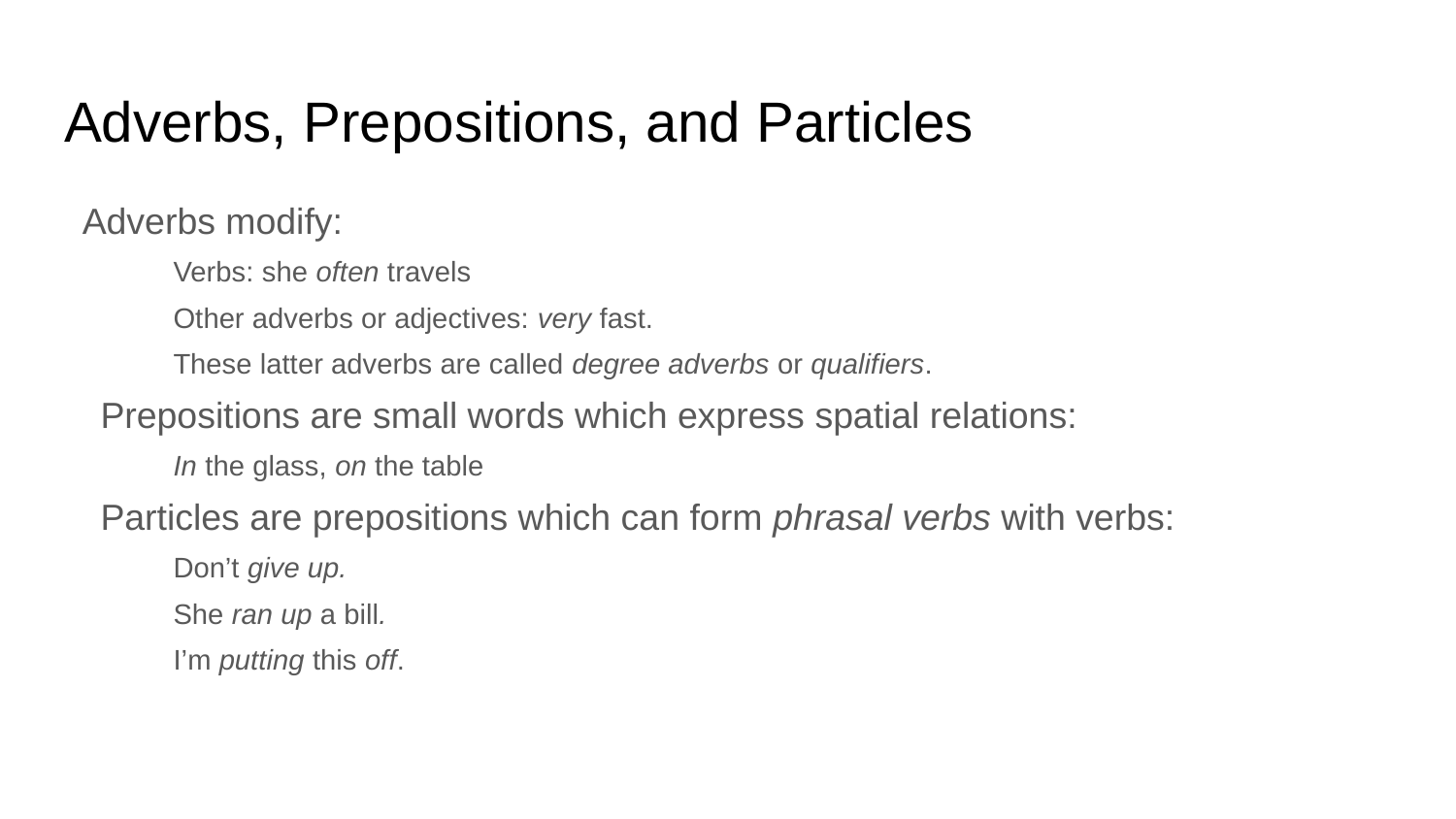

# Adverbs, Prepositions, and Particles
Adverbs modify:
Verbs: she often travels
Other adverbs or adjectives: very fast.
These latter adverbs are called degree adverbs or qualifiers.
Prepositions are small words which express spatial relations:
In the glass, on the table
Particles are prepositions which can form phrasal verbs with verbs:
Don’t give up.
She ran up a bill.
I’m putting this off.